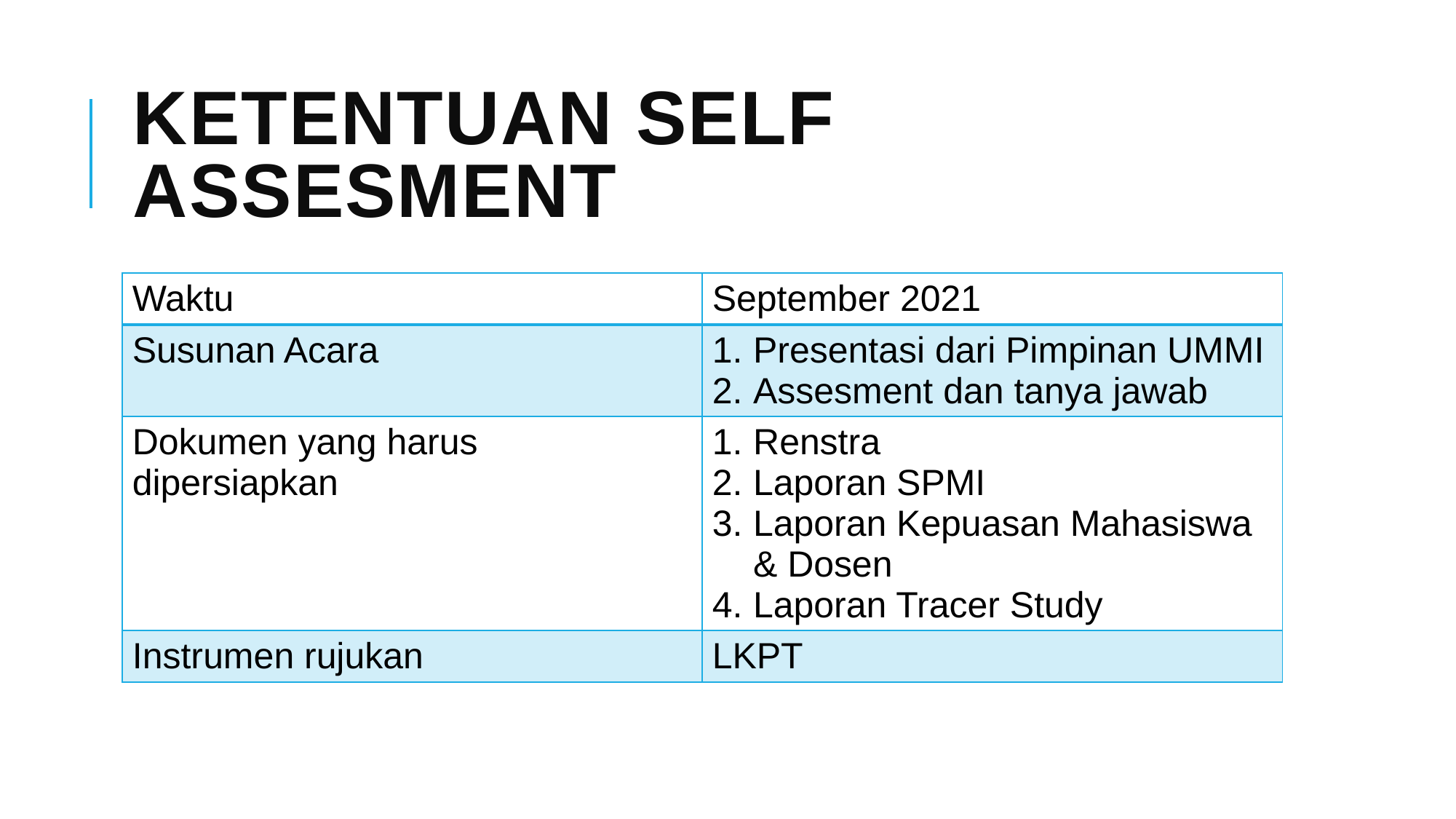

# Ketentuan Self Assesment
| Waktu | September 2021 |
| --- | --- |
| Susunan Acara | Presentasi dari Pimpinan UMMI Assesment dan tanya jawab |
| Dokumen yang harus dipersiapkan | Renstra Laporan SPMI Laporan Kepuasan Mahasiswa & Dosen Laporan Tracer Study |
| Instrumen rujukan | LKPT |